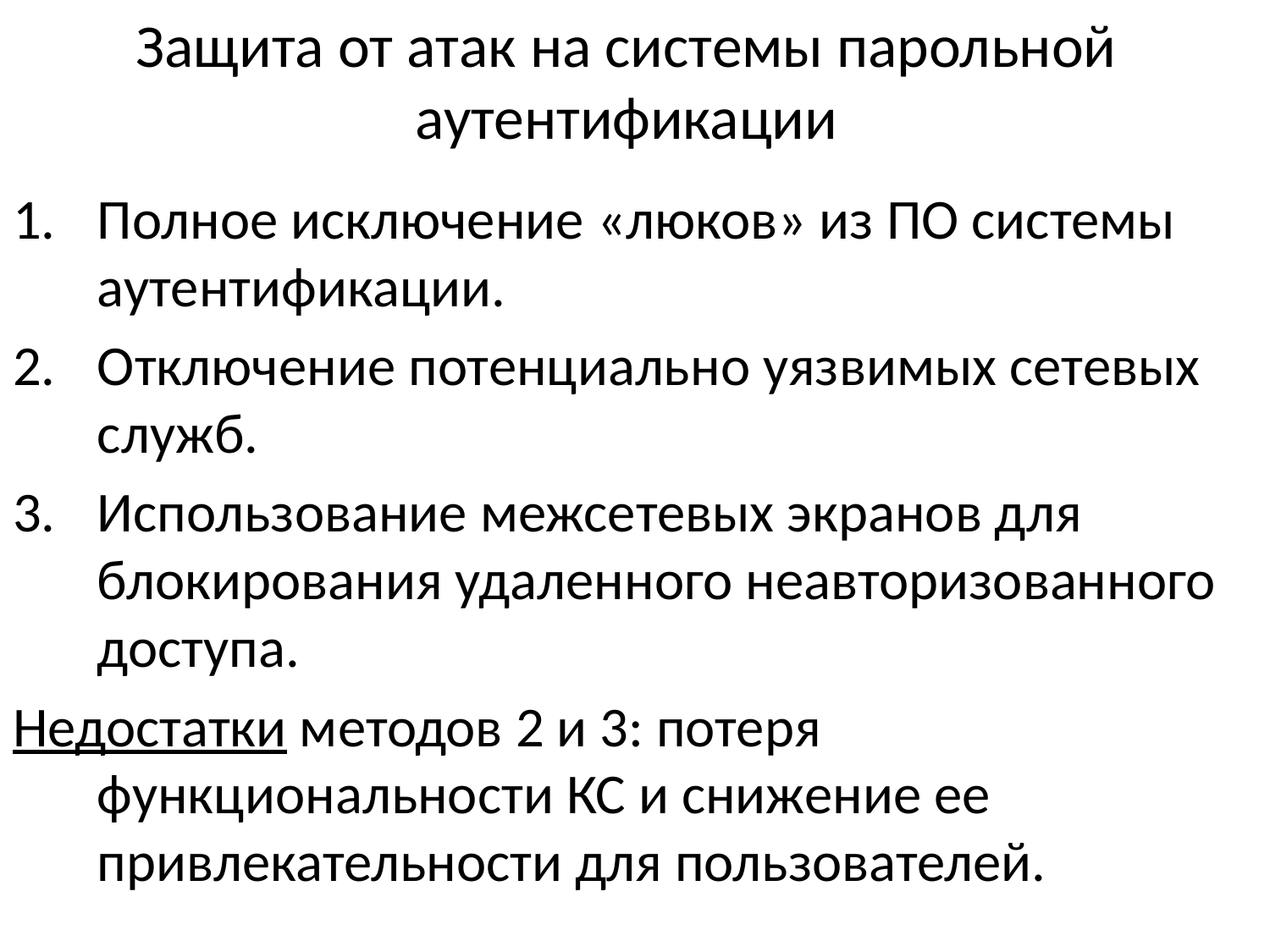

# Защита от атак на системы парольной аутентификации
Полное исключение «люков» из ПО системы аутентификации.
Отключение потенциально уязвимых сетевых служб.
Использование межсетевых экранов для блокирования удаленного неавторизованного доступа.
Недостатки методов 2 и 3: потеря функциональности КС и снижение ее привлекательности для пользователей.